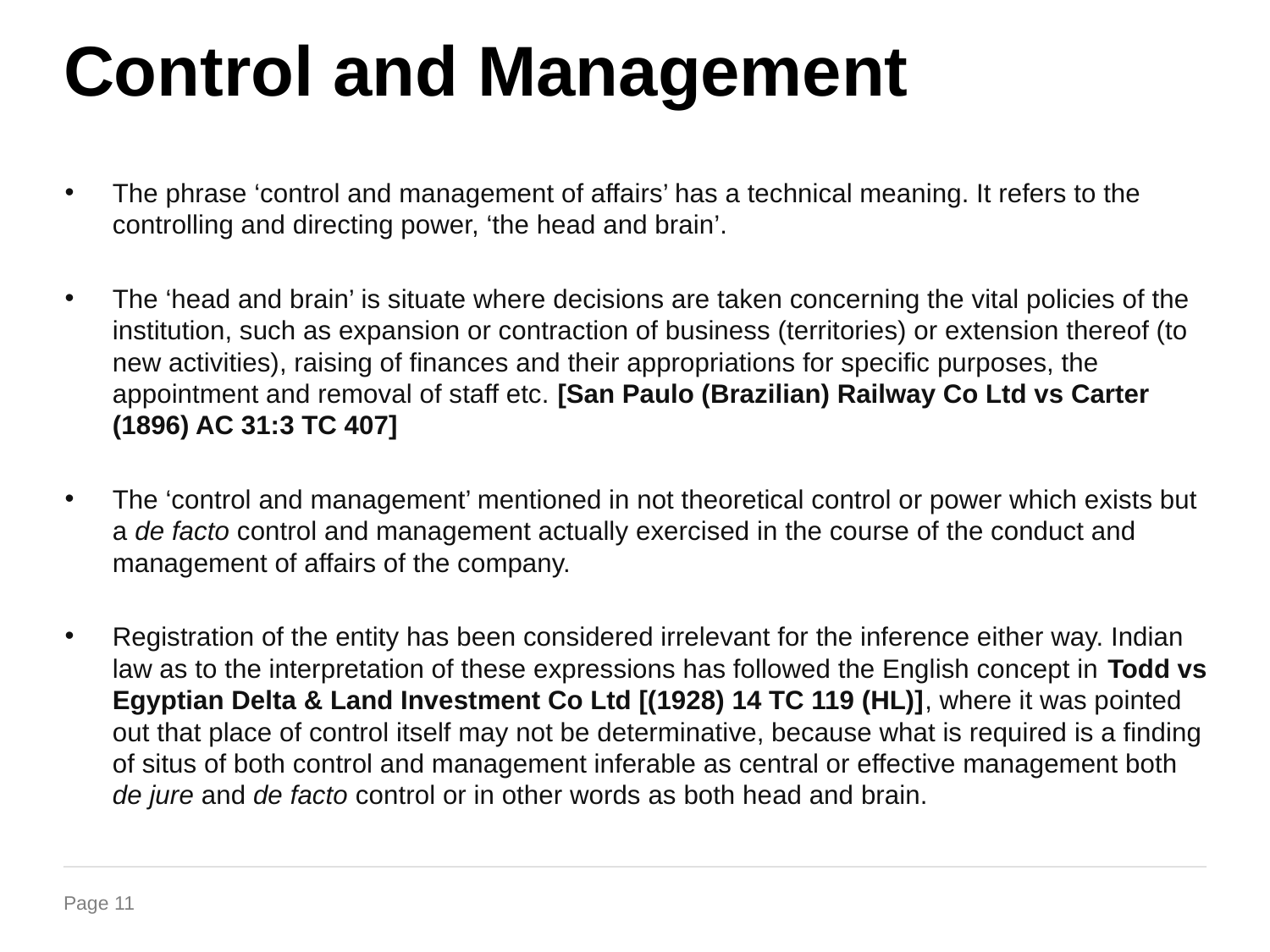

# Control and Management
The phrase ‘control and management of affairs’ has a technical meaning. It refers to the controlling and directing power, ‘the head and brain’.

The ‘head and brain’ is situate where decisions are taken concerning the vital policies of the institution, such as expansion or contraction of business (territories) or extension thereof (to new activities), raising of finances and their appropriations for specific purposes, the appointment and removal of staff etc. [San Paulo (Brazilian) Railway Co Ltd vs Carter (1896) AC 31:3 TC 407]

The ‘control and management’ mentioned in not theoretical control or power which exists but a de facto control and management actually exercised in the course of the conduct and management of affairs of the company.

Registration of the entity has been considered irrelevant for the inference either way. Indian law as to the interpretation of these expressions has followed the English concept in Todd vs Egyptian Delta & Land Investment Co Ltd [(1928) 14 TC 119 (HL)], where it was pointed out that place of control itself may not be determinative, because what is required is a finding of situs of both control and management inferable as central or effective management both de jure and de facto control or in other words as both head and brain.